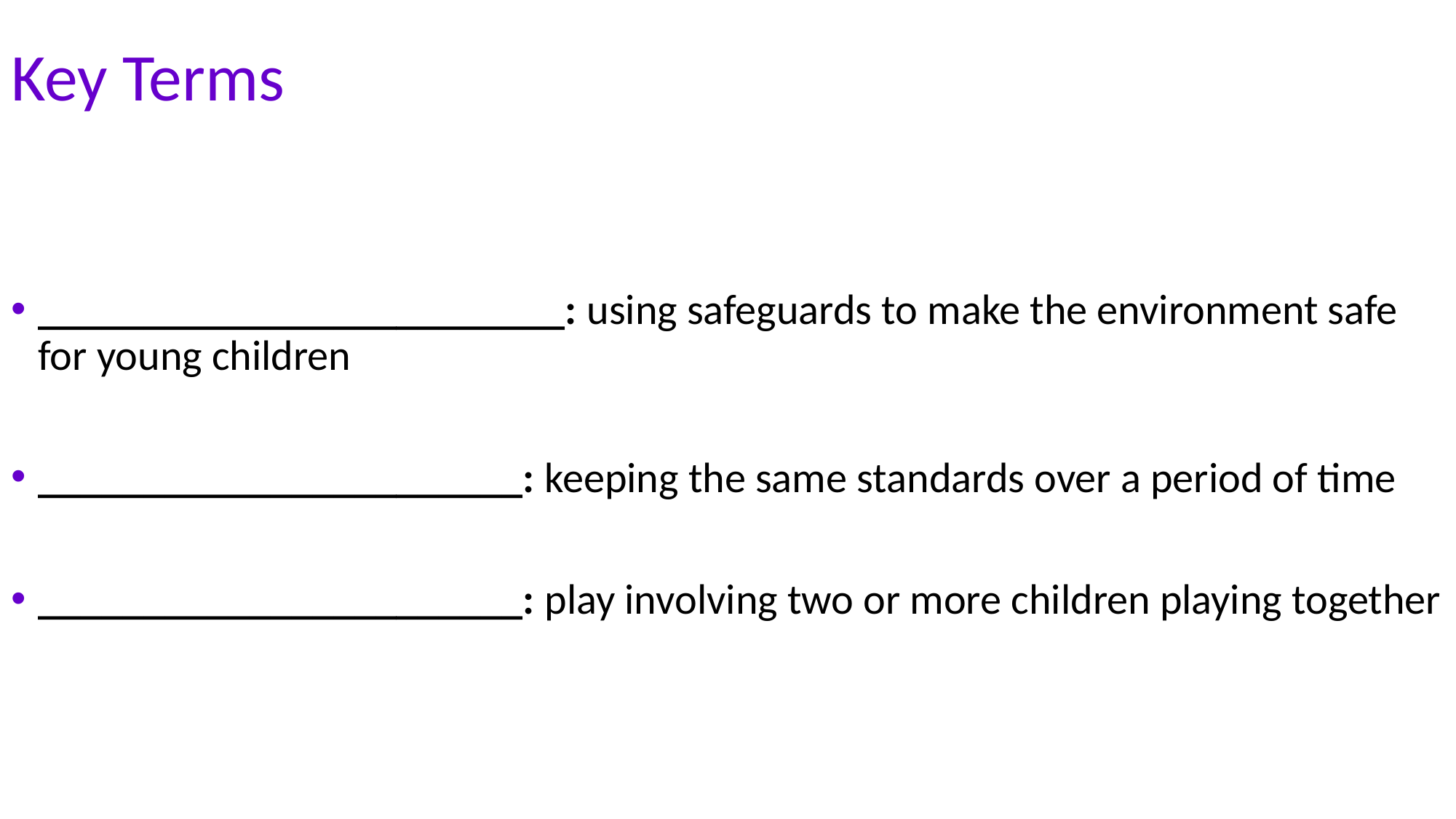

# Key Terms

_________________________: using safeguards to make the environment safe for young children

_______________________: keeping the same standards over a period of time

_______________________: play involving two or more children playing together